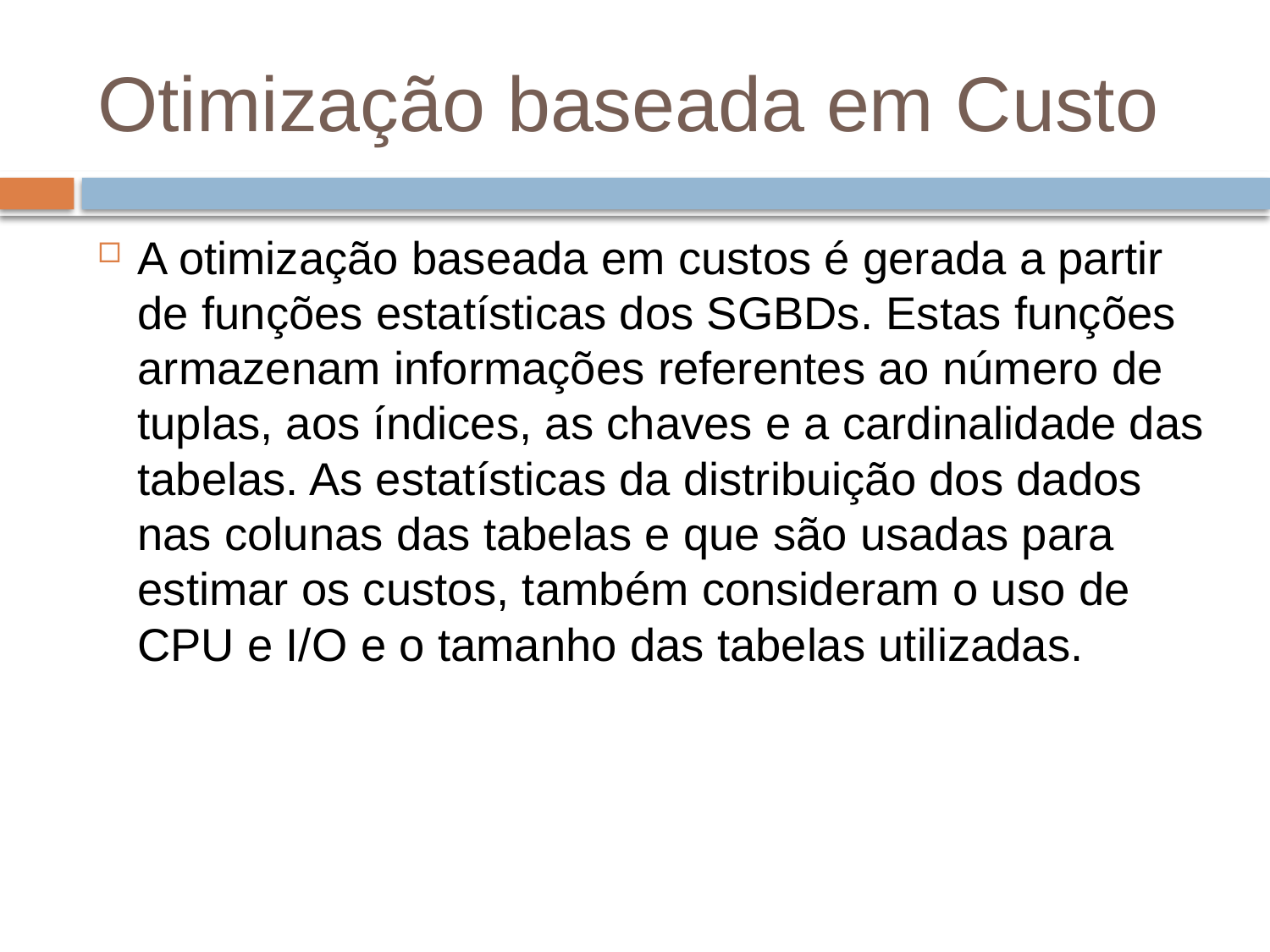

# Otimização baseada em Custo
A otimização baseada em custos é gerada a partir de funções estatísticas dos SGBDs. Estas funções armazenam informações referentes ao número de tuplas, aos índices, as chaves e a cardinalidade das tabelas. As estatísticas da distribuição dos dados nas colunas das tabelas e que são usadas para estimar os custos, também consideram o uso de CPU e I/O e o tamanho das tabelas utilizadas.